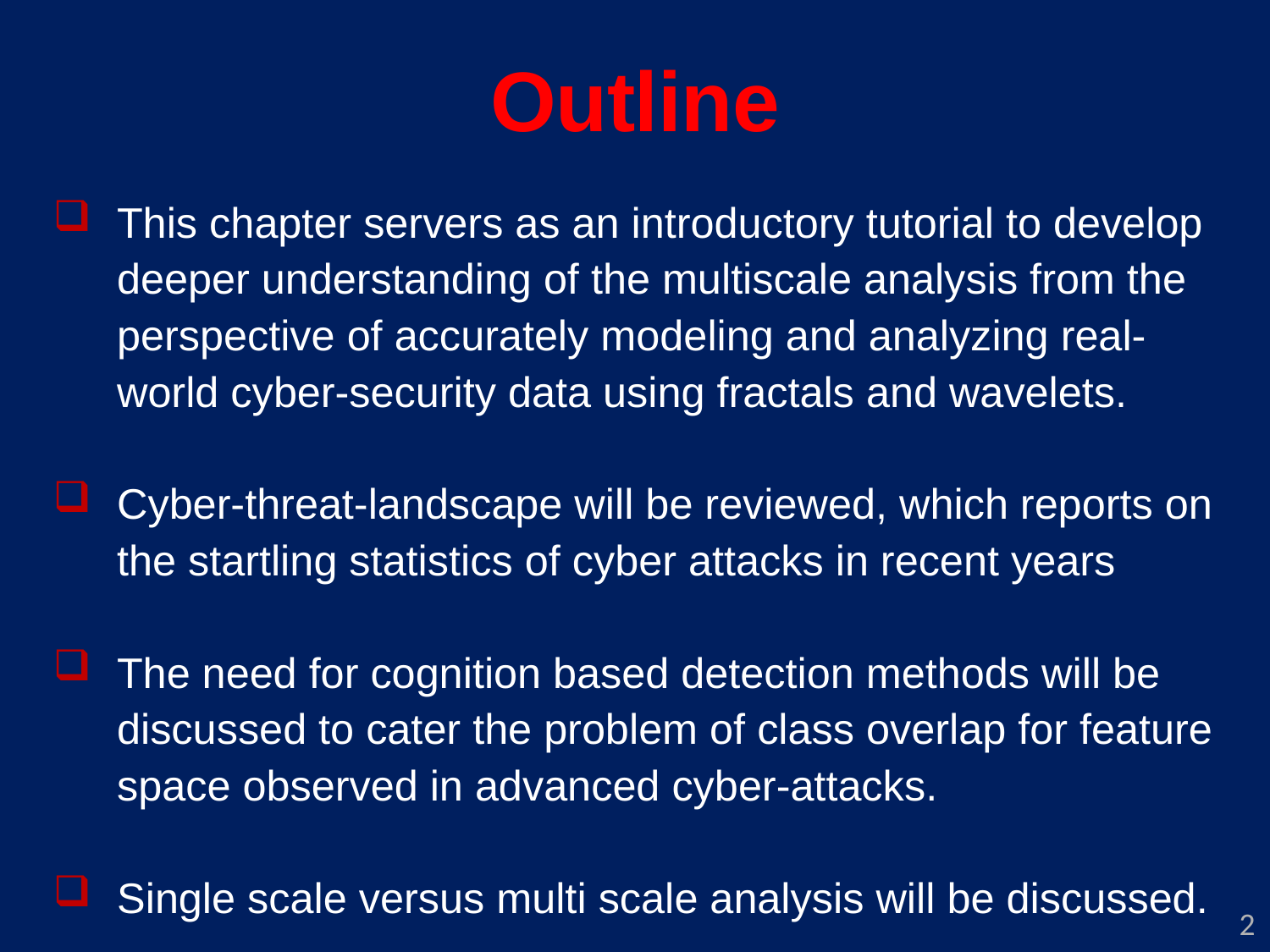

# Outline
This chapter servers as an introductory tutorial to develop deeper understanding of the multiscale analysis from the perspective of accurately modeling and analyzing real-world cyber-security data using fractals and wavelets.

Cyber-threat-landscape will be reviewed, which reports on the startling statistics of cyber attacks in recent years

The need for cognition based detection methods will be discussed to cater the problem of class overlap for feature space observed in advanced cyber-attacks.

Single scale versus multi scale analysis will be discussed.
2